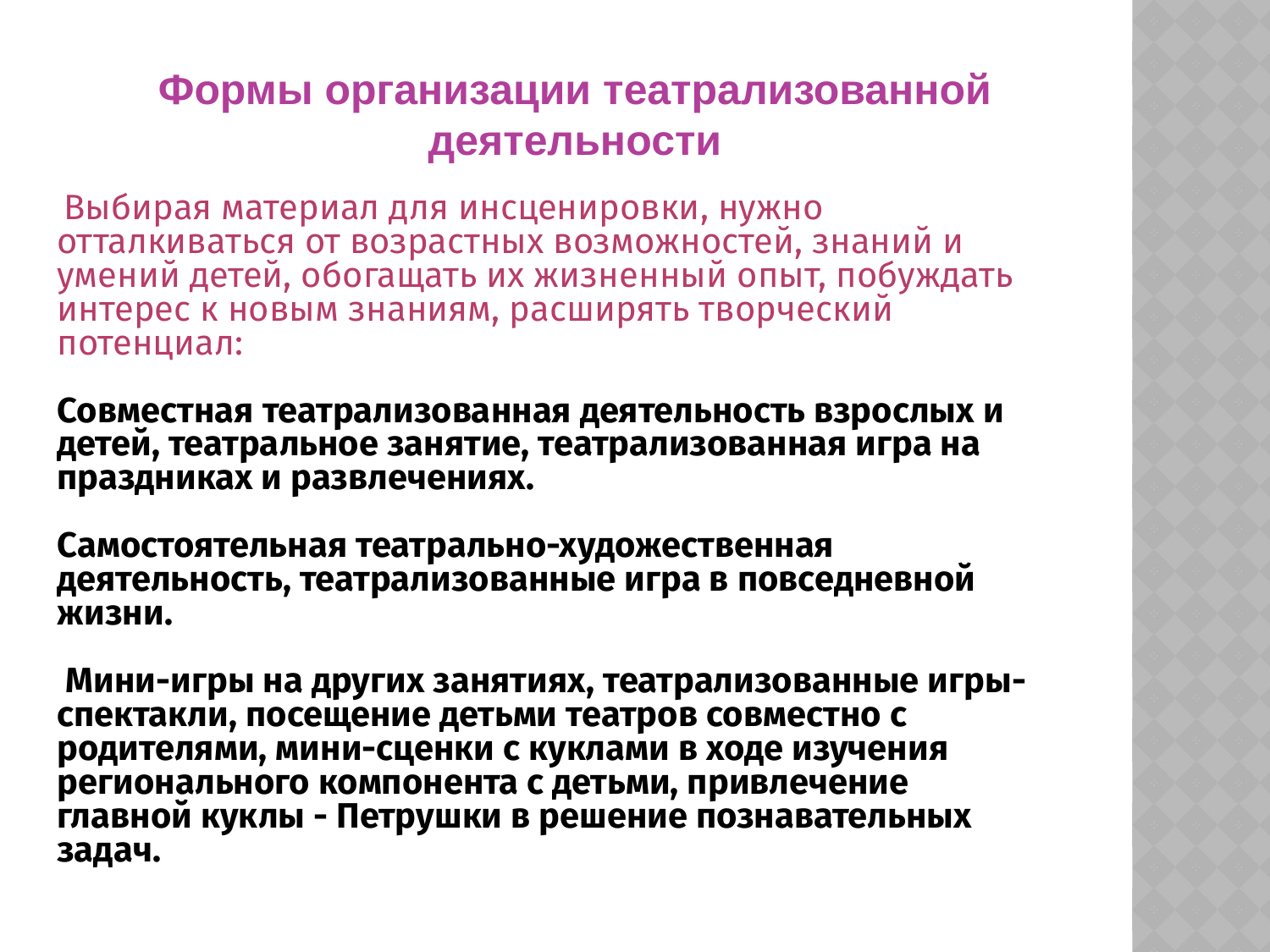

Формы организации театрализованной деятельности
 Выбирая материал для инсценировки, нужно отталкиваться от возрастных возможностей, знаний и умений детей, обогащать их жизненный опыт, побуждать интерес к новым знаниям, расширять творческий потенциал:

Совместная театрализованная деятельность взрослых и детей, театральное занятие, театрализованная игра на праздниках и развлечениях.

Самостоятельная театрально-художественная деятельность, театрализованные игра в повседневной жизни.

 Мини-игры на других занятиях, театрализованные игры-спектакли, посещение детьми театров совместно с родителями, мини-сценки с куклами в ходе изучения регионального компонента с детьми, привлечение главной куклы - Петрушки в решение познавательных  задач.